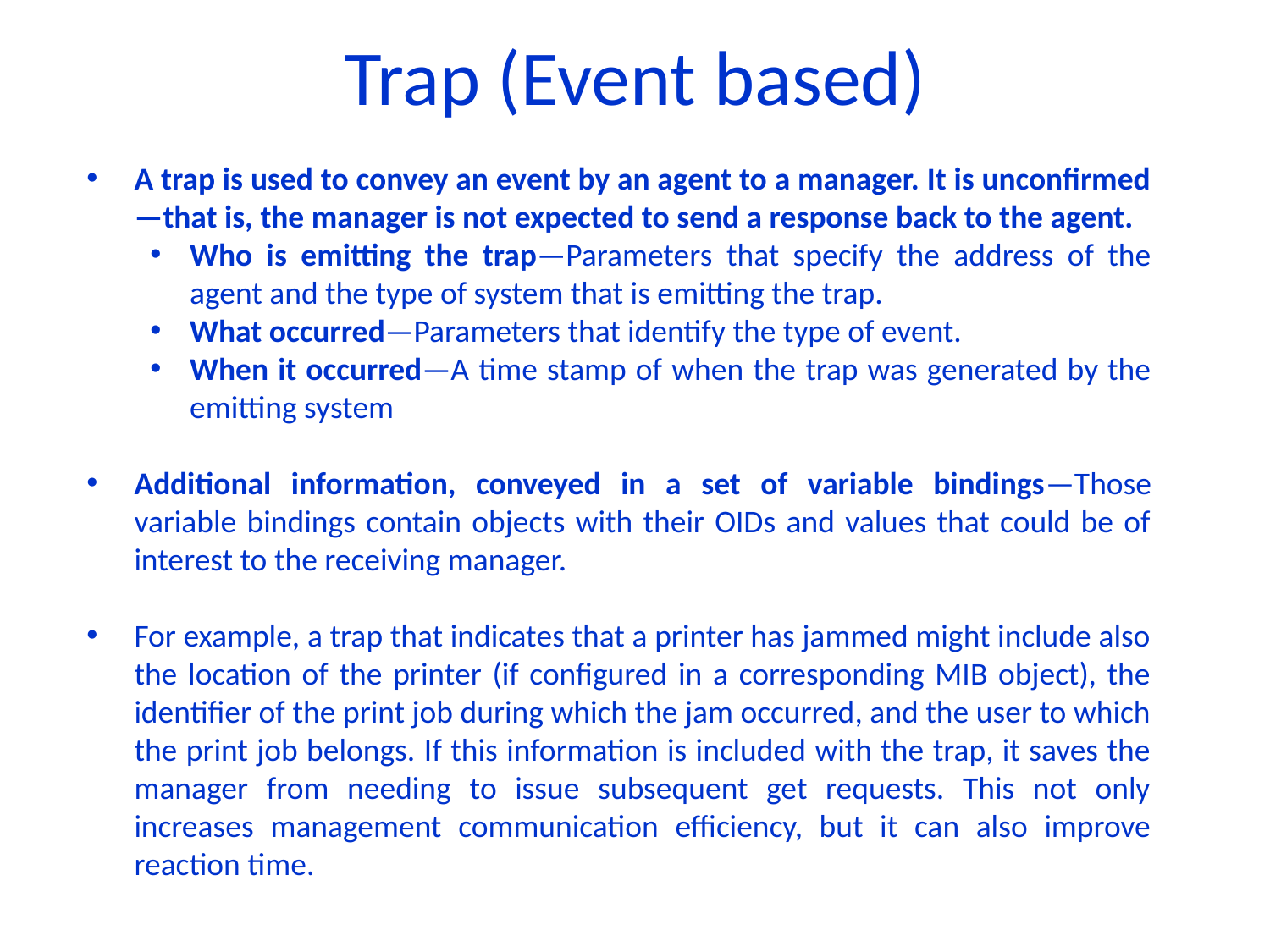

Trap (Event based)
A trap is used to convey an event by an agent to a manager. It is unconfirmed—that is, the manager is not expected to send a response back to the agent.
Who is emitting the trap—Parameters that specify the address of the agent and the type of system that is emitting the trap.
What occurred—Parameters that identify the type of event.
When it occurred—A time stamp of when the trap was generated by the emitting system

Additional information, conveyed in a set of variable bindings—Those variable bindings contain objects with their OIDs and values that could be of interest to the receiving manager.

For example, a trap that indicates that a printer has jammed might include also the location of the printer (if configured in a corresponding MIB object), the identifier of the print job during which the jam occurred, and the user to which the print job belongs. If this information is included with the trap, it saves the manager from needing to issue subsequent get requests. This not only increases management communication efficiency, but it can also improve reaction time.